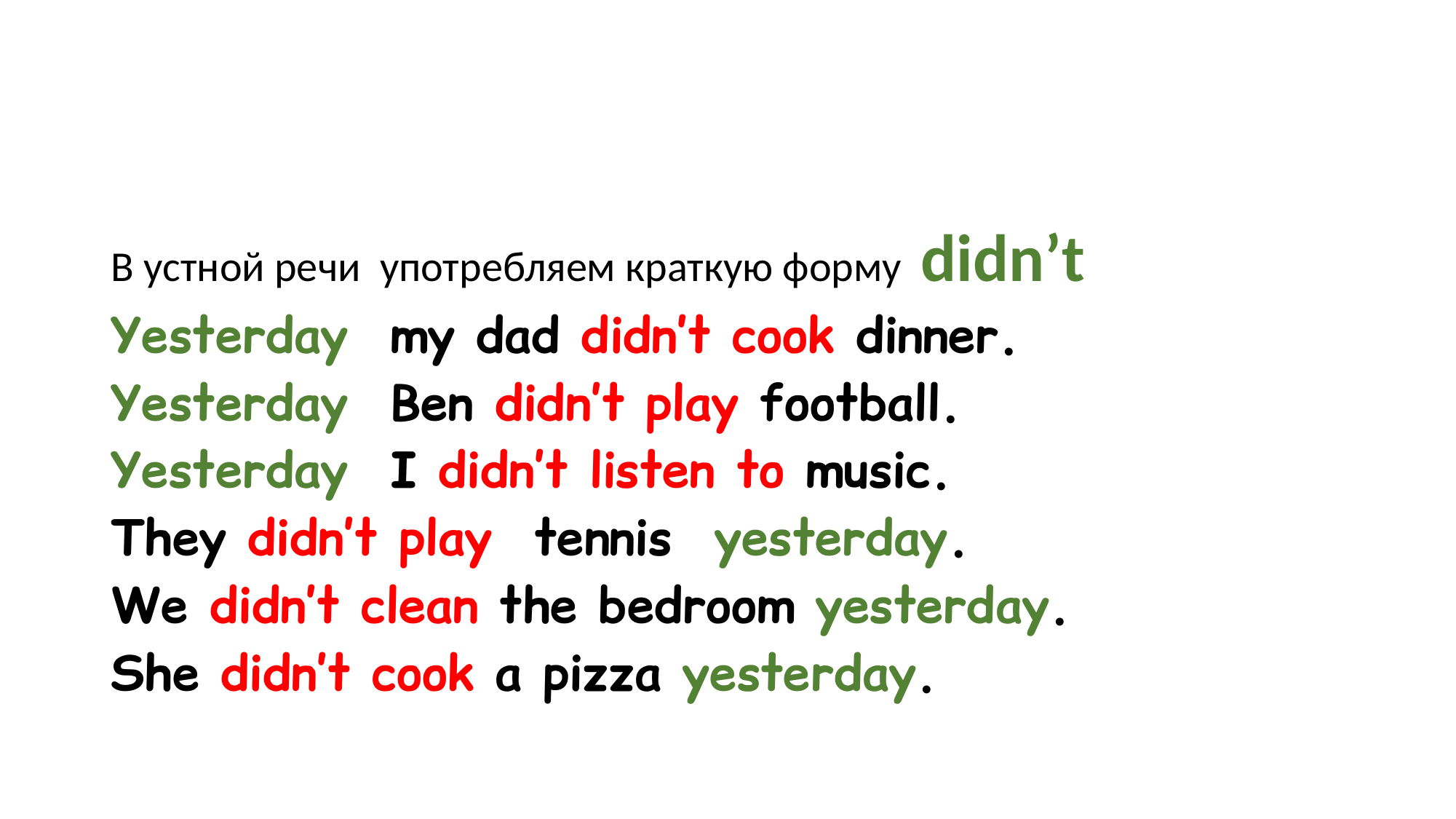

#
В устной речи  употребляем краткую форму  didn’t
Yesterday  my dad didn’t cook dinner.
Yesterday  Ben didn’t play football.
Yesterday  I didn’t listen to music.
They didn’t play  tennis  yesterday.
We didn’t clean the bedroom yesterday.
She didn’t cook a pizza yesterday.